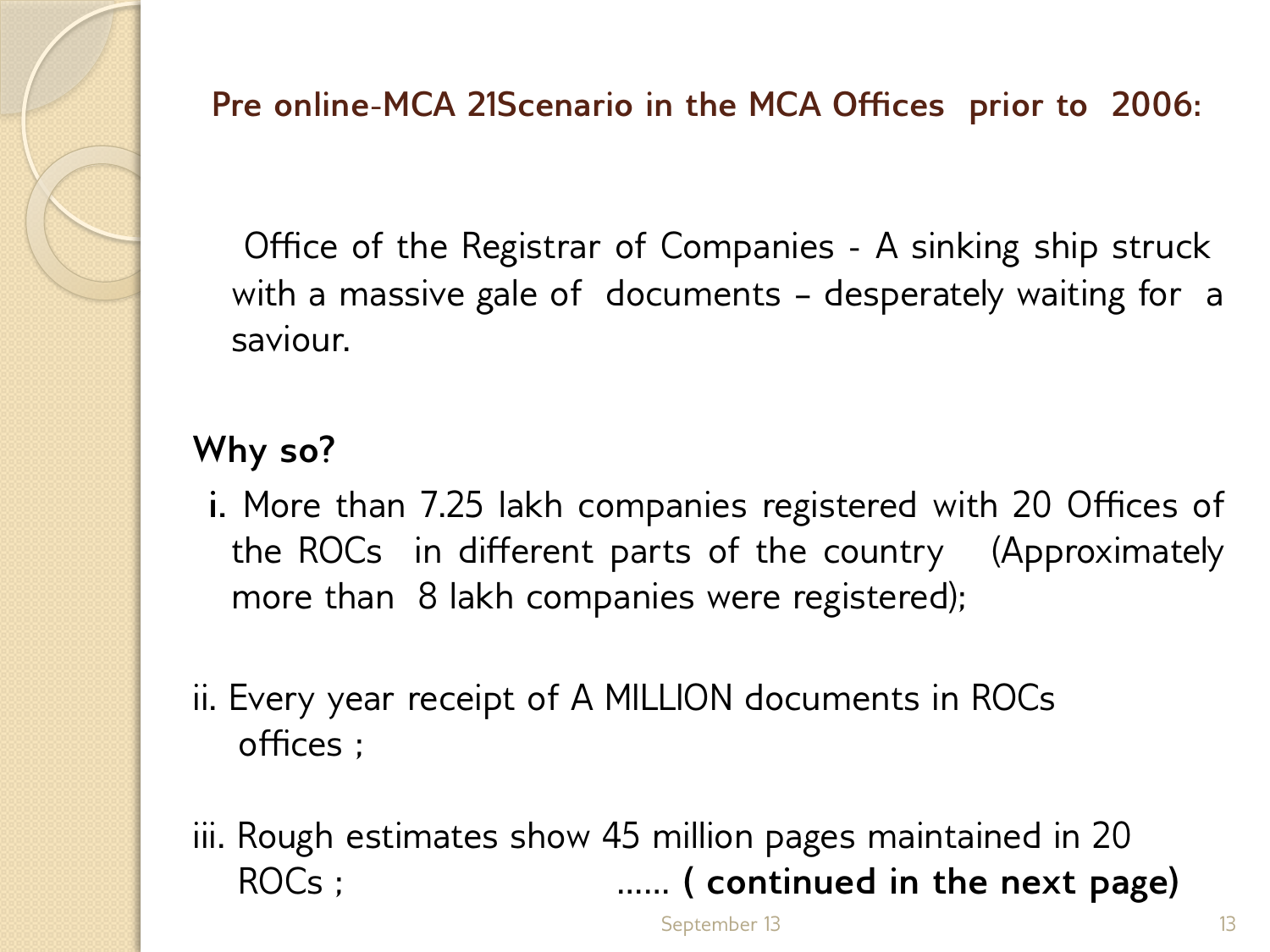

# Pre online-MCA 21Scenario in the MCA Offices  prior to  2006:
   Office of the Registrar of Companies - A sinking ship struck  with a massive gale of  documents – desperately waiting for  a saviour.

Why so?
 i. More than 7.25 lakh companies registered with 20 Offices of the ROCs  in different parts of the country   (Approximately more than  8 lakh companies were registered);

ii. Every year receipt of A MILLION documents in ROCs
    offices ;

iii. Rough estimates show 45 million pages maintained in 20
    ROCs ;                        …… ( continued in the next page)

September 13
13